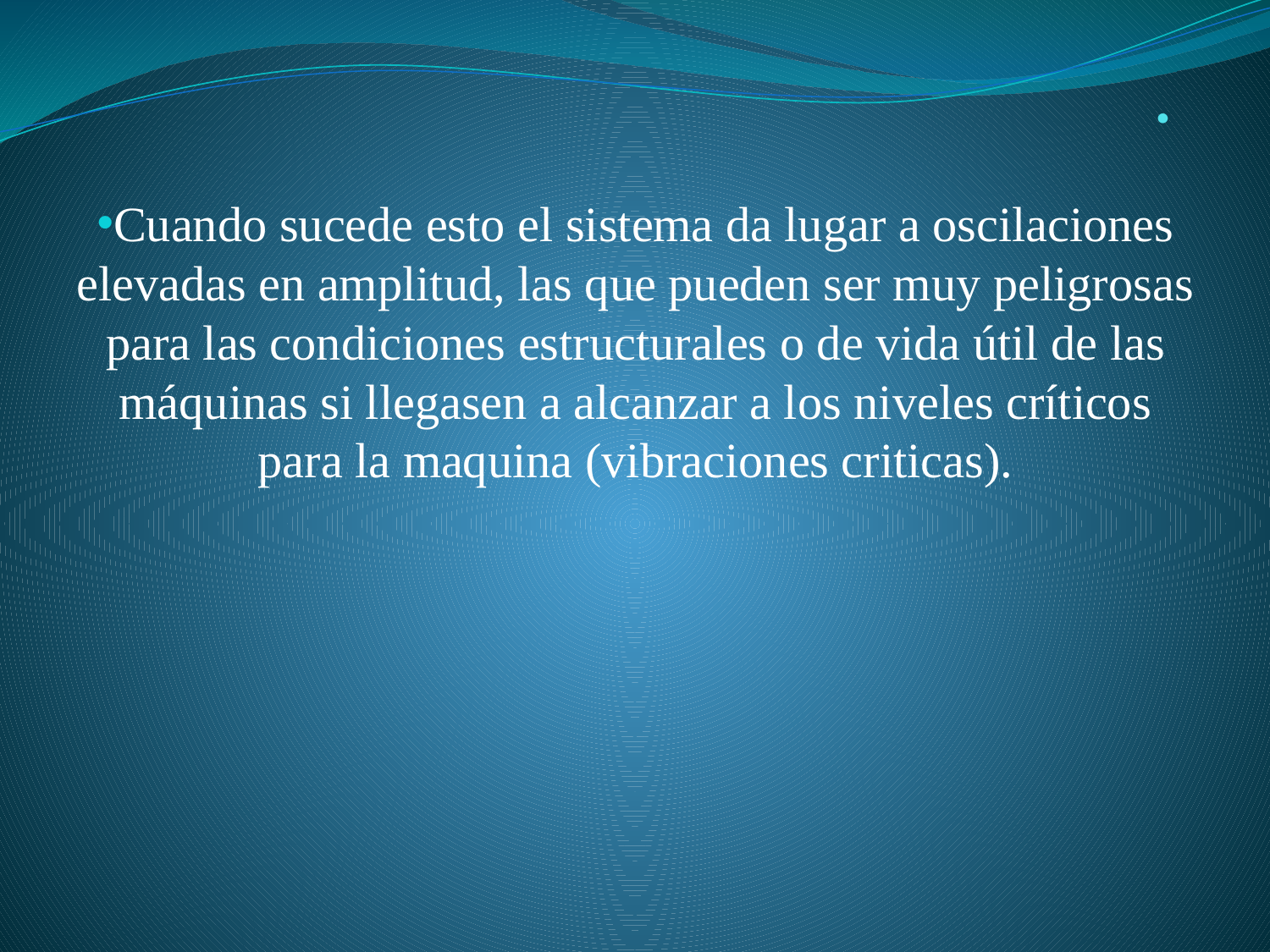

# .
Cuando sucede esto el sistema da lugar a oscilaciones elevadas en amplitud, las que pueden ser muy peligrosas para las condiciones estructurales o de vida útil de las máquinas si llegasen a alcanzar a los niveles críticos para la maquina (vibraciones criticas).